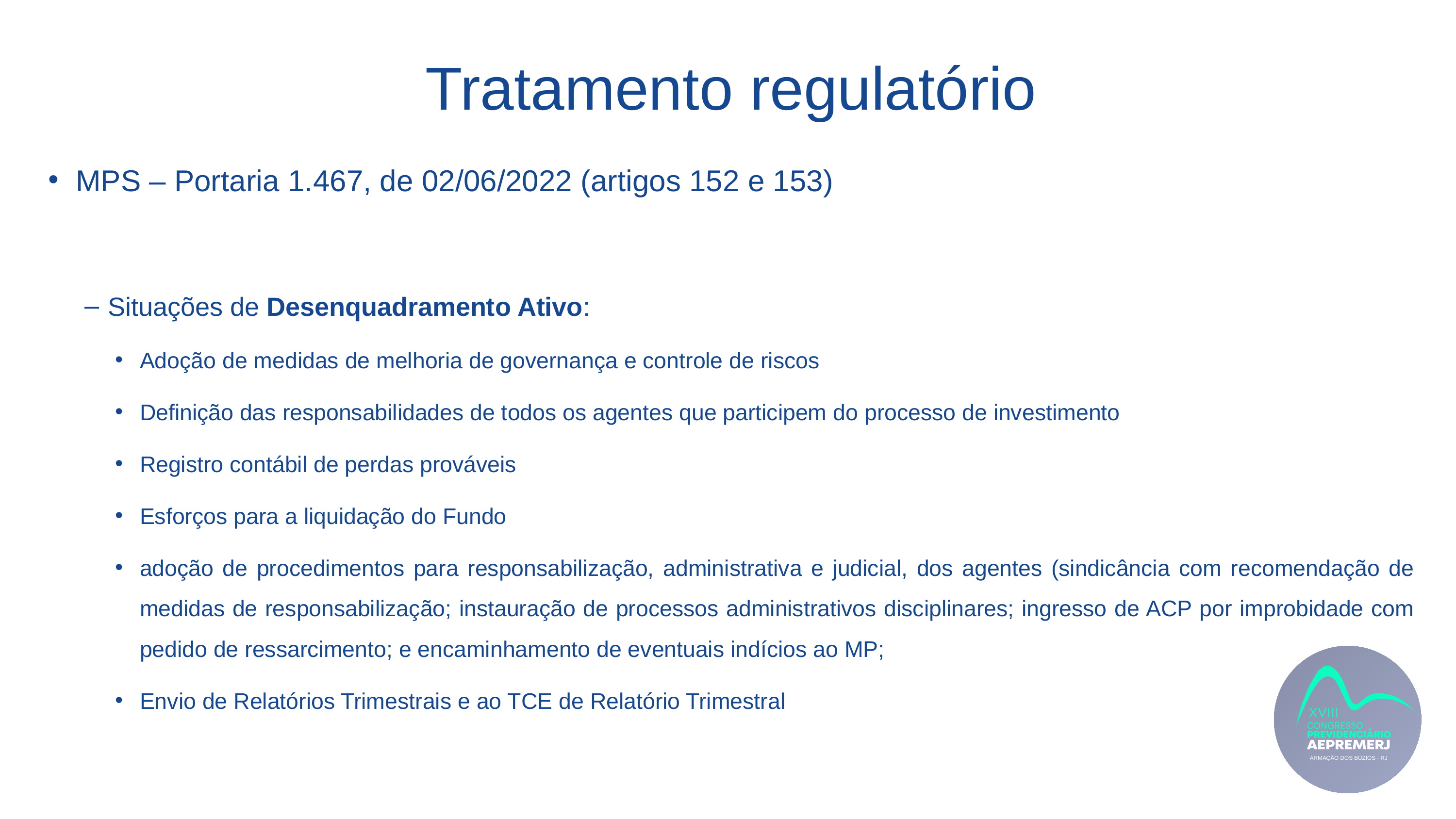

# Tratamento regulatório
MPS – Portaria 1.467, de 02/06/2022 (artigos 152 e 153)

Situações de Desenquadramento Ativo:
Adoção de medidas de melhoria de governança e controle de riscos
Definição das responsabilidades de todos os agentes que participem do processo de investimento
Registro contábil de perdas prováveis
Esforços para a liquidação do Fundo
adoção de procedimentos para responsabilização, administrativa e judicial, dos agentes (sindicância com recomendação de medidas de responsabilização; instauração de processos administrativos disciplinares; ingresso de ACP por improbidade com pedido de ressarcimento; e encaminhamento de eventuais indícios ao MP;
Envio de Relatórios Trimestrais e ao TCE de Relatório Trimestral

XVIII

ARMAÇÃO DOS BÚZIOS - RJ